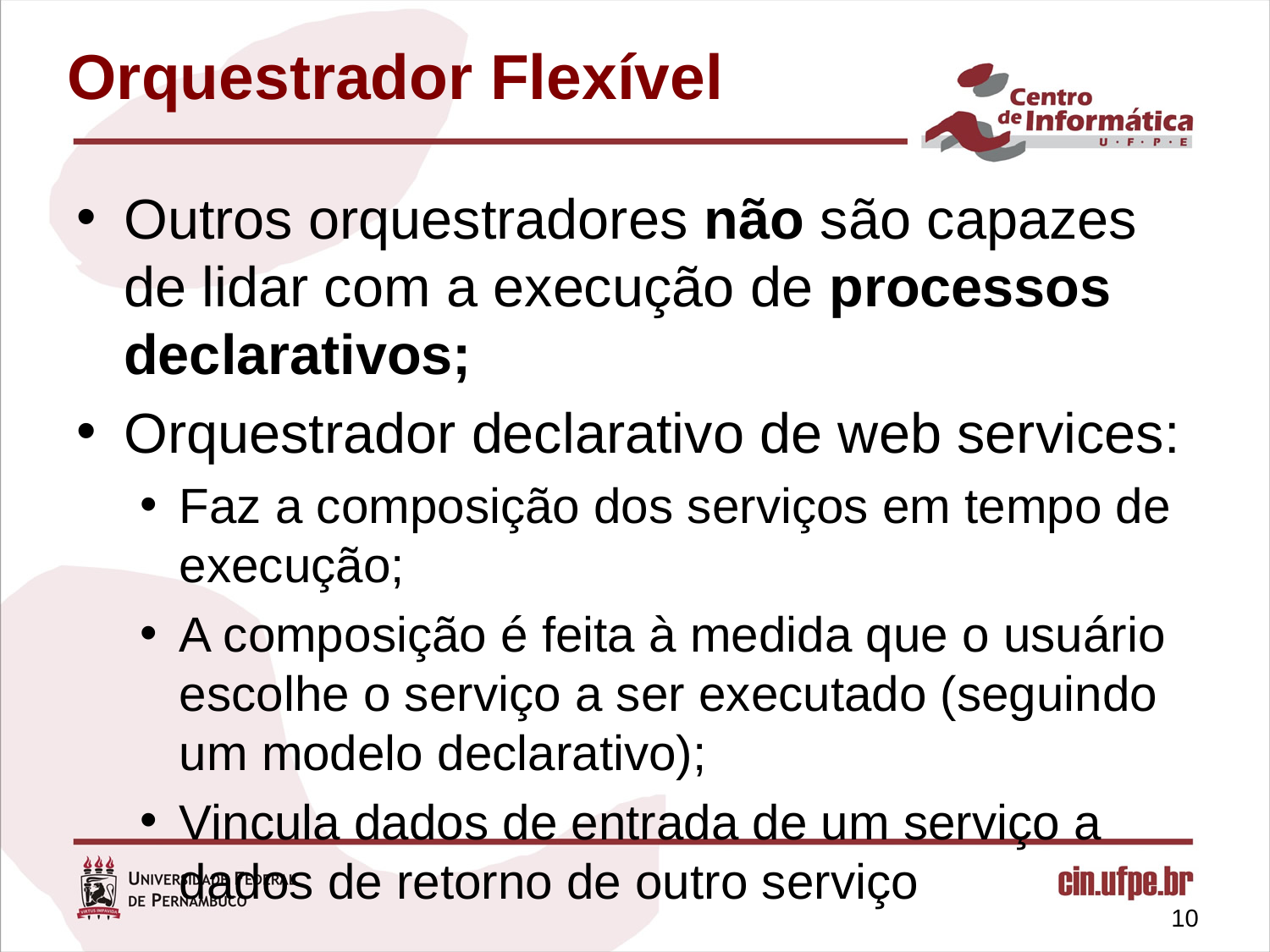

# Orquestrador Flexível
Outros orquestradores não são capazes de lidar com a execução de processos declarativos;
Orquestrador declarativo de web services:
Faz a composição dos serviços em tempo de execução;
A composição é feita à medida que o usuário escolhe o serviço a ser executado (seguindo um modelo declarativo);
Vincula dados de entrada de um serviço a dados de retorno de outro serviço
10